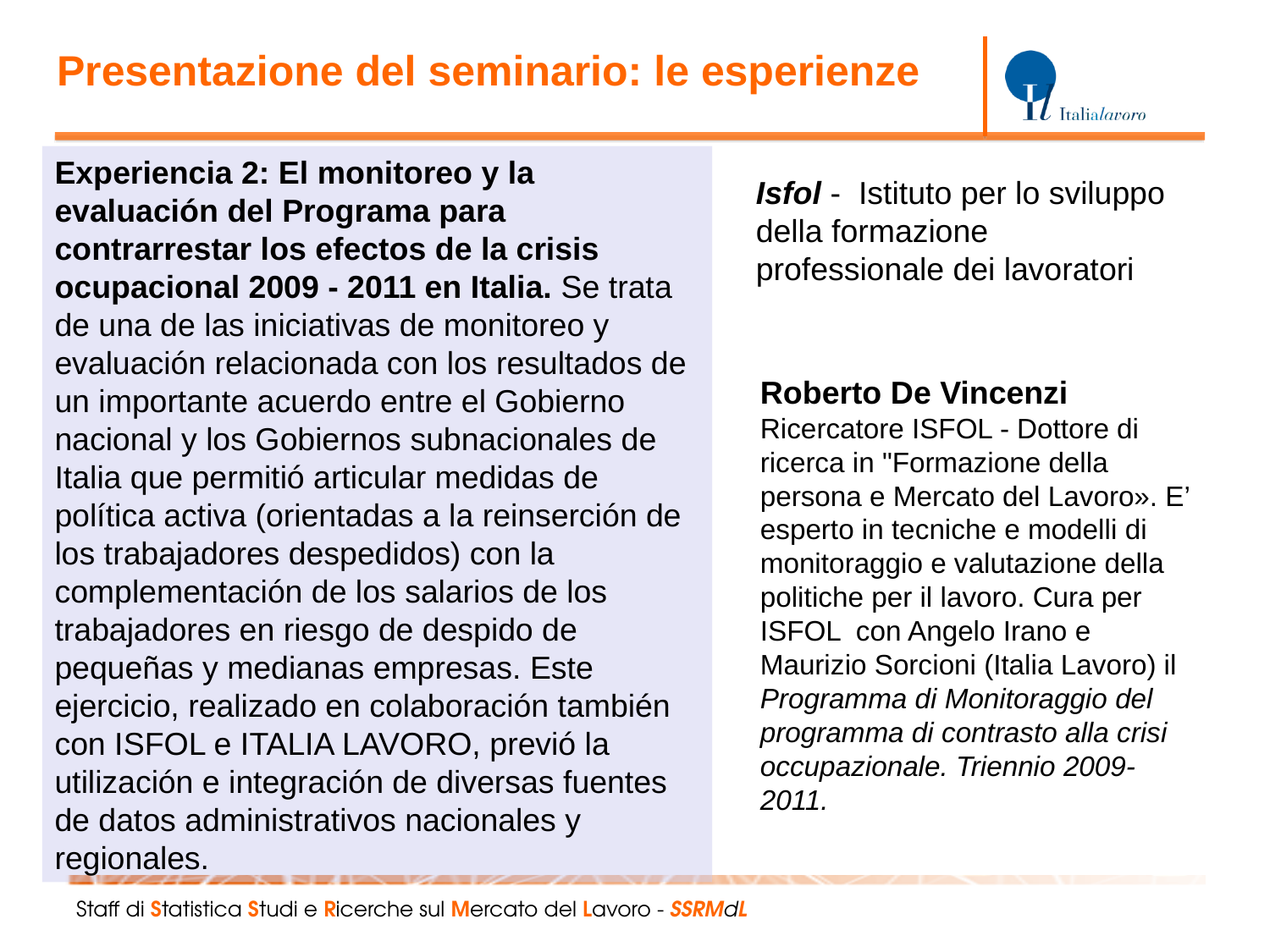

Presentazione del seminario: le esperienze

Experiencia 2: El monitoreo y la evaluación del Programa para contrarrestar los efectos de la crisis ocupacional 2009 - 2011 en Italia. Se trata de una de las iniciativas de monitoreo y evaluación relacionada con los resultados de un importante acuerdo entre el Gobierno nacional y los Gobiernos subnacionales de Italia que permitió articular medidas de política activa (orientadas a la reinserción de los trabajadores despedidos) con la complementación de los salarios de los trabajadores en riesgo de despido de pequeñas y medianas empresas. Este ejercicio, realizado en colaboración también con ISFOL e ITALIA LAVORO, previó la utilización e integración de diversas fuentes de datos administrativos nacionales y regionales.
Isfol -  Istituto per lo sviluppo della formazione professionale dei lavoratori
Roberto De Vincenzi
Ricercatore ISFOL - Dottore di ricerca in "Formazione della persona e Mercato del Lavoro». E’ esperto in tecniche e modelli di monitoraggio e valutazione della politiche per il lavoro. Cura per ISFOL  con Angelo Irano e Maurizio Sorcioni (Italia Lavoro) il Programma di Monitoraggio del programma di contrasto alla crisi occupazionale. Triennio 2009-2011.
Staff di Statistica Studi e Ricerche sul Mercato del Lavoro - SSRMdL